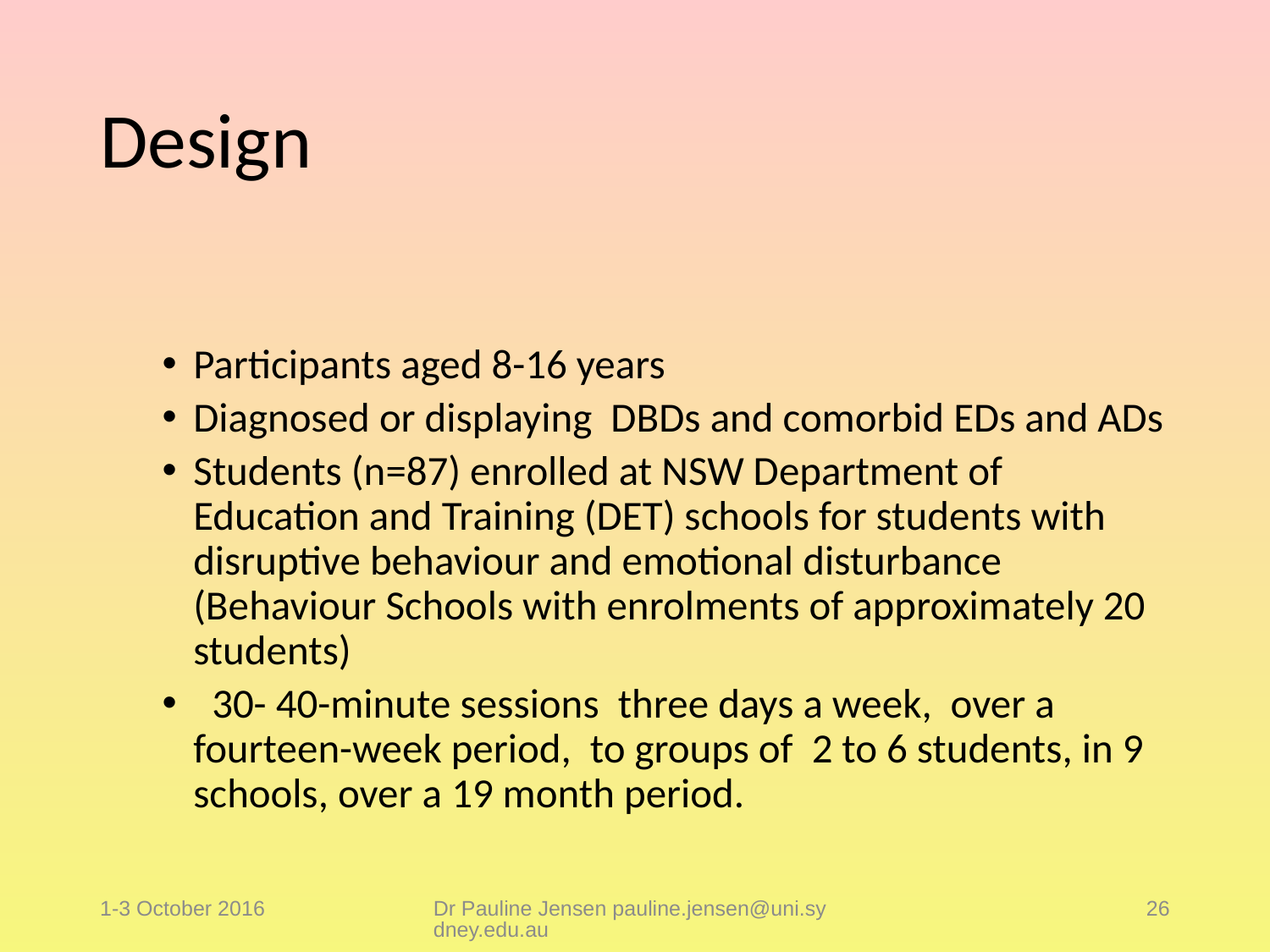

# Design

Participants aged 8-16 years
Diagnosed or displaying  DBDs and comorbid EDs and ADs
Students (n=87) enrolled at NSW Department of Education and Training (DET) schools for students with disruptive behaviour and emotional disturbance (Behaviour Schools with enrolments of approximately 20 students)
  30- 40-minute sessions  three days a week,  over a fourteen-week period,  to groups of  2 to 6 students, in 9 schools, over a 19 month period.
1-3 October 2016
Dr Pauline Jensen pauline.jensen@uni.sydney.edu.au
26